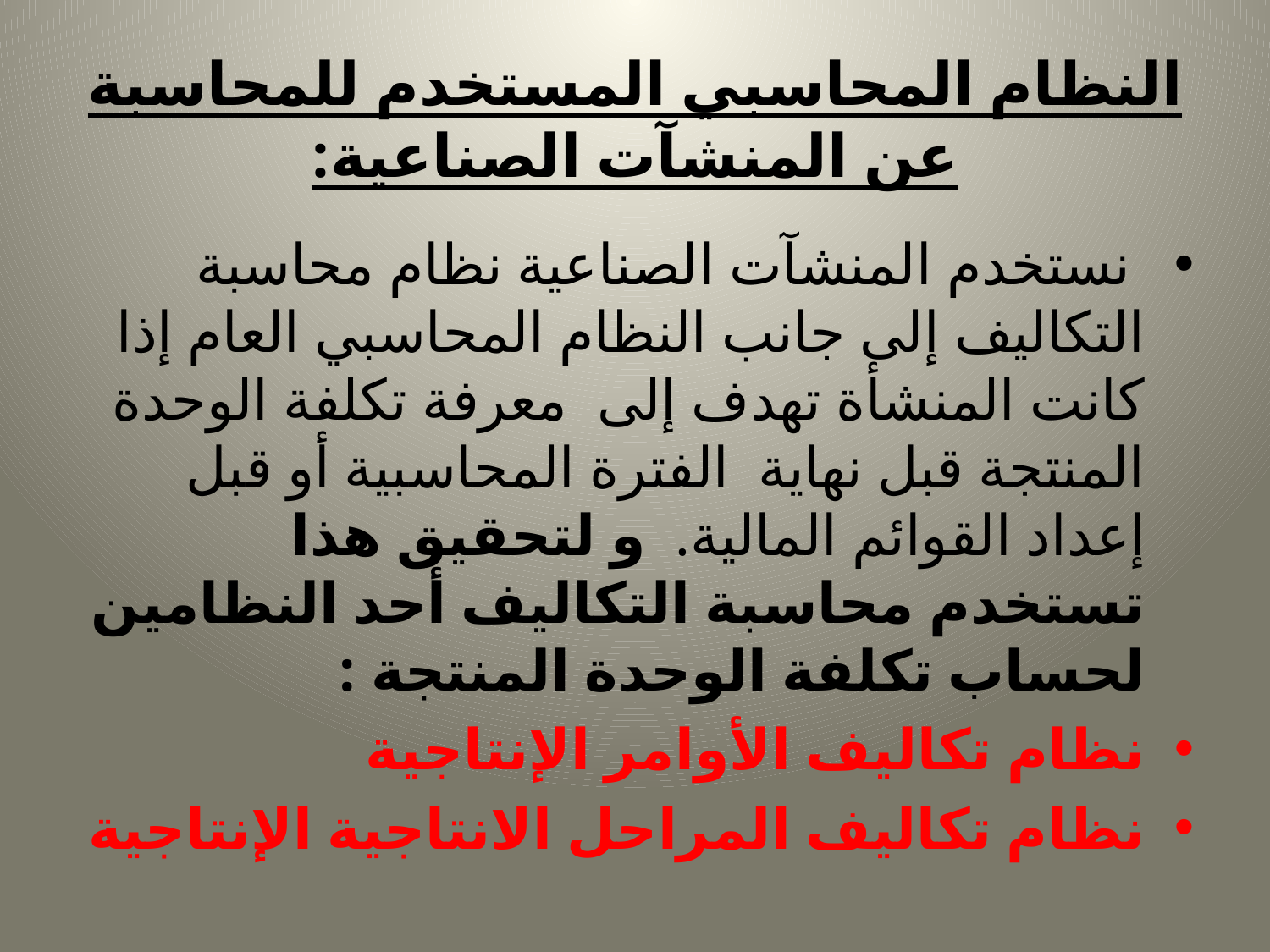

# النظام المحاسبي المستخدم للمحاسبة عن المنشآت الصناعية:
 نستخدم المنشآت الصناعية نظام محاسبة التكاليف إلى جانب النظام المحاسبي العام إذا كانت المنشأة تهدف إلى  معرفة تكلفة الوحدة المنتجة قبل نهاية  الفترة المحاسبية أو قبل إعداد القوائم المالية.  و لتحقيق هذا تستخدم محاسبة التكاليف أحد النظامين لحساب تكلفة الوحدة المنتجة :
نظام تكاليف الأوامر الإنتاجية
نظام تكاليف المراحل الانتاجية الإنتاجية